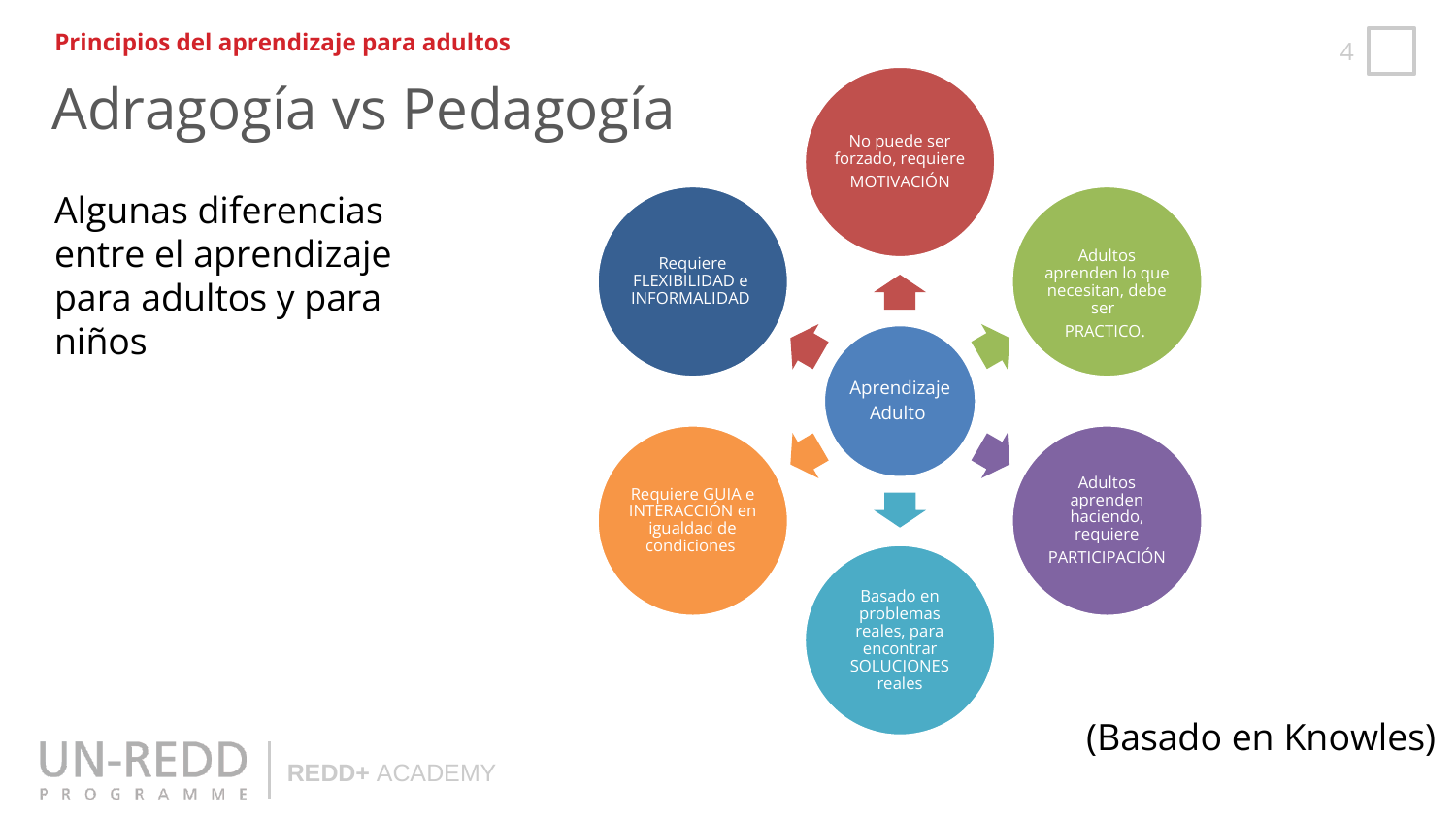

Principios del aprendizaje para adultos
Adragogía vs Pedagogía

Aprendizaje
Adulto

No puede ser forzado, requiere
MOTIVACIÓN

Adultos aprenden lo que necesitan, debe ser
PRACTICO.

Adultos aprenden haciendo, requiere
PARTICIPACIÓN

Basado en problemas reales, para encontrar SOLUCIONES reales

Requiere GUIA e INTERACCIÓN en igualdad de condiciones

Requiere FLEXIBILIDAD e  INFORMALIDAD
Algunas diferencias entre el aprendizaje para adultos y para niños
(Basado en Knowles)